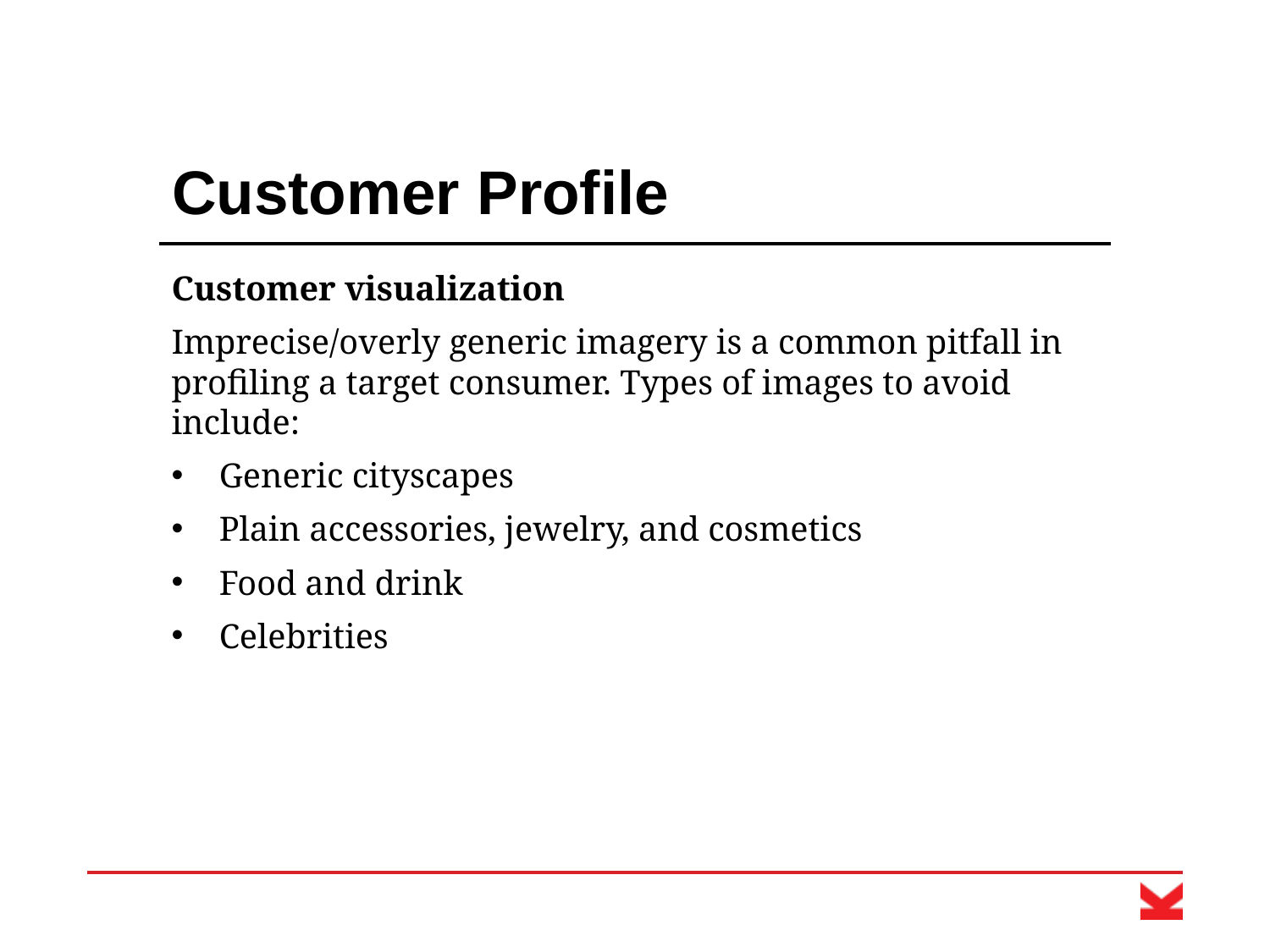

# Customer Profile
Customer visualization
Imprecise/overly generic imagery is a common pitfall in profiling a target consumer. Types of images to avoid include:
Generic cityscapes
Plain accessories, jewelry, and cosmetics
Food and drink
Celebrities